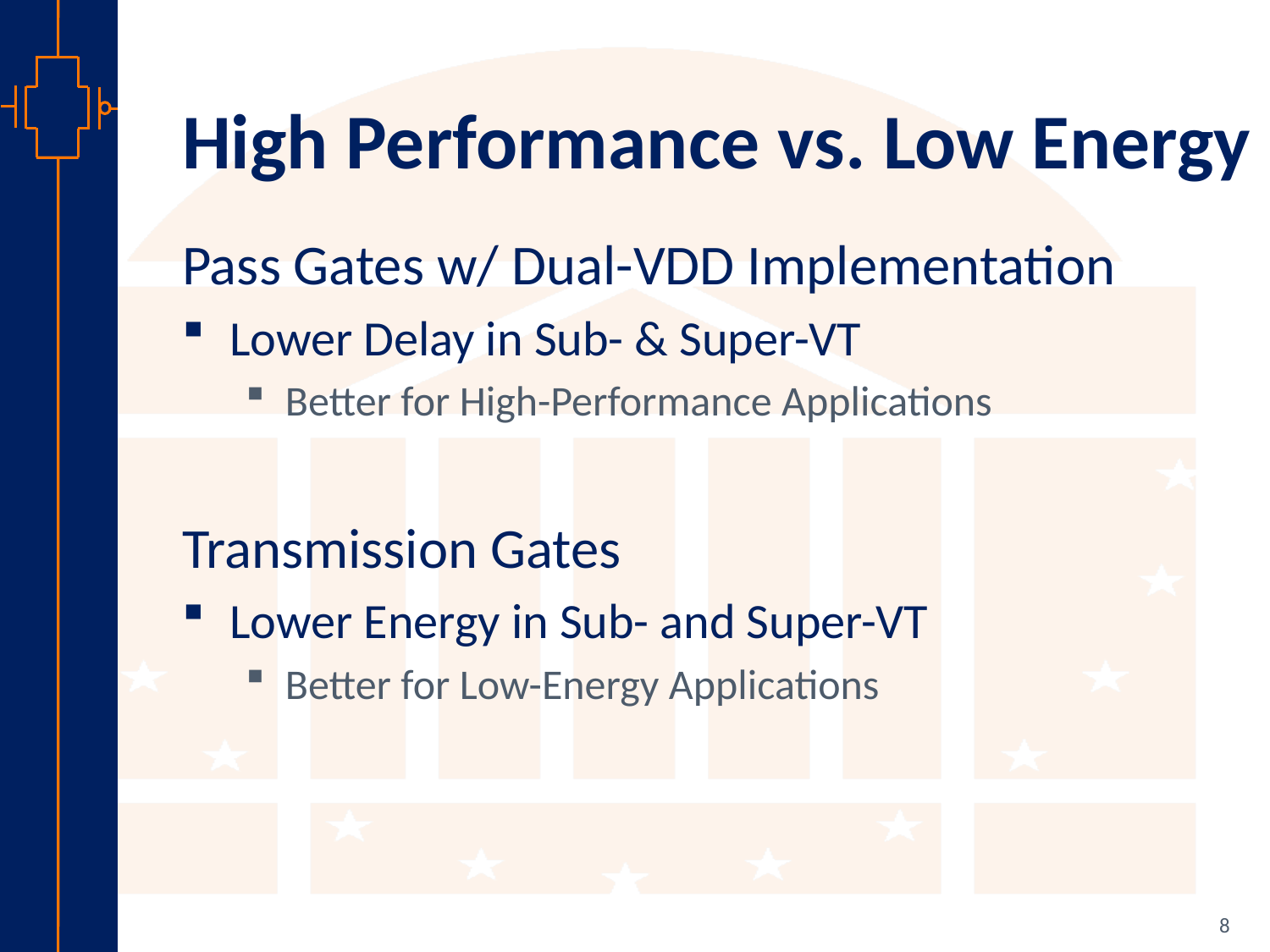

# High Performance vs. Low Energy
Pass Gates w/ Dual-VDD Implementation
Lower Delay in Sub- & Super-VT
Better for High-Performance Applications

Transmission Gates
Lower Energy in Sub- and Super-VT
Better for Low-Energy Applications

8